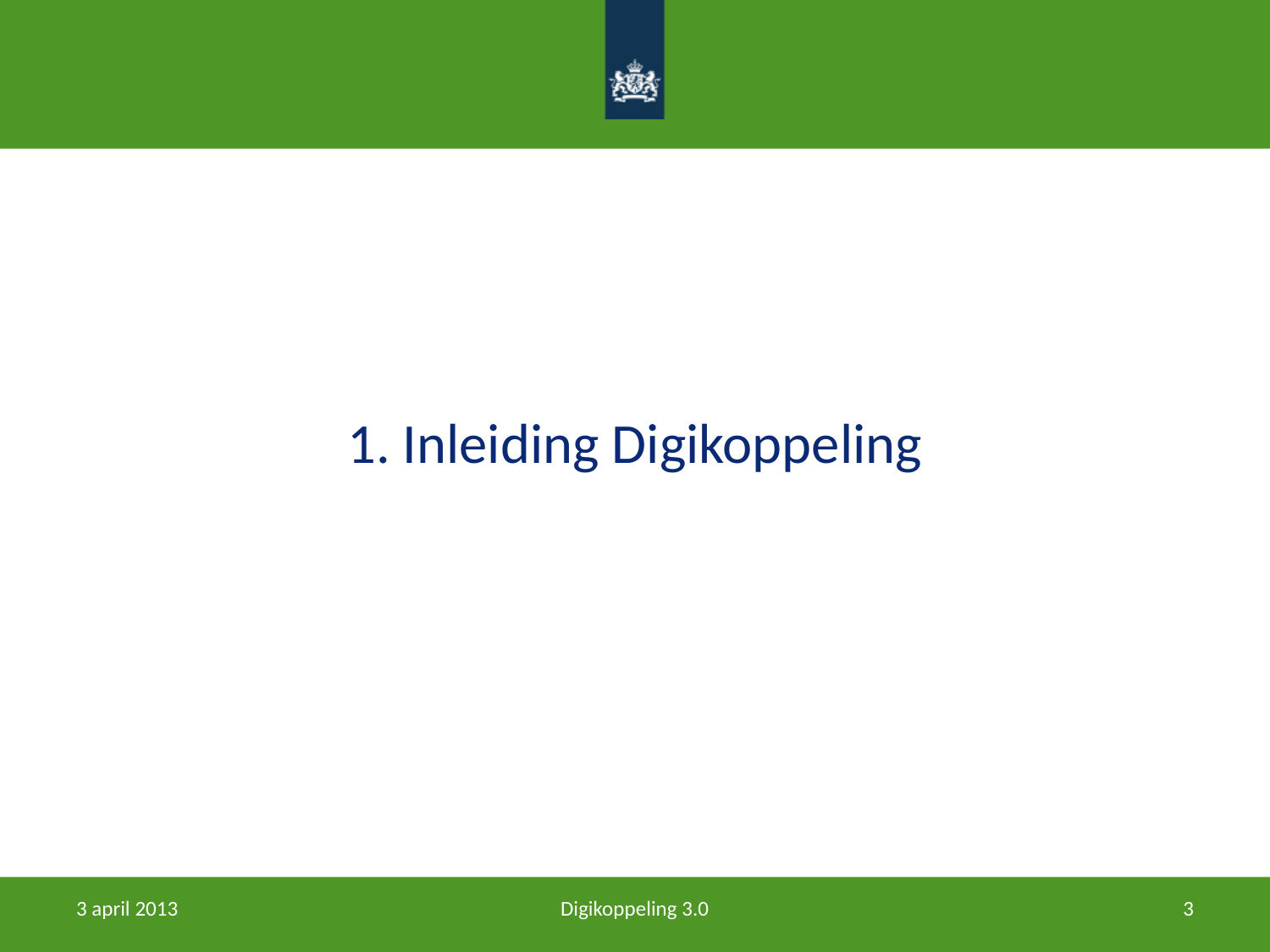

#

1. Inleiding Digikoppeling

3 april 2013
Digikoppeling 3.0
3